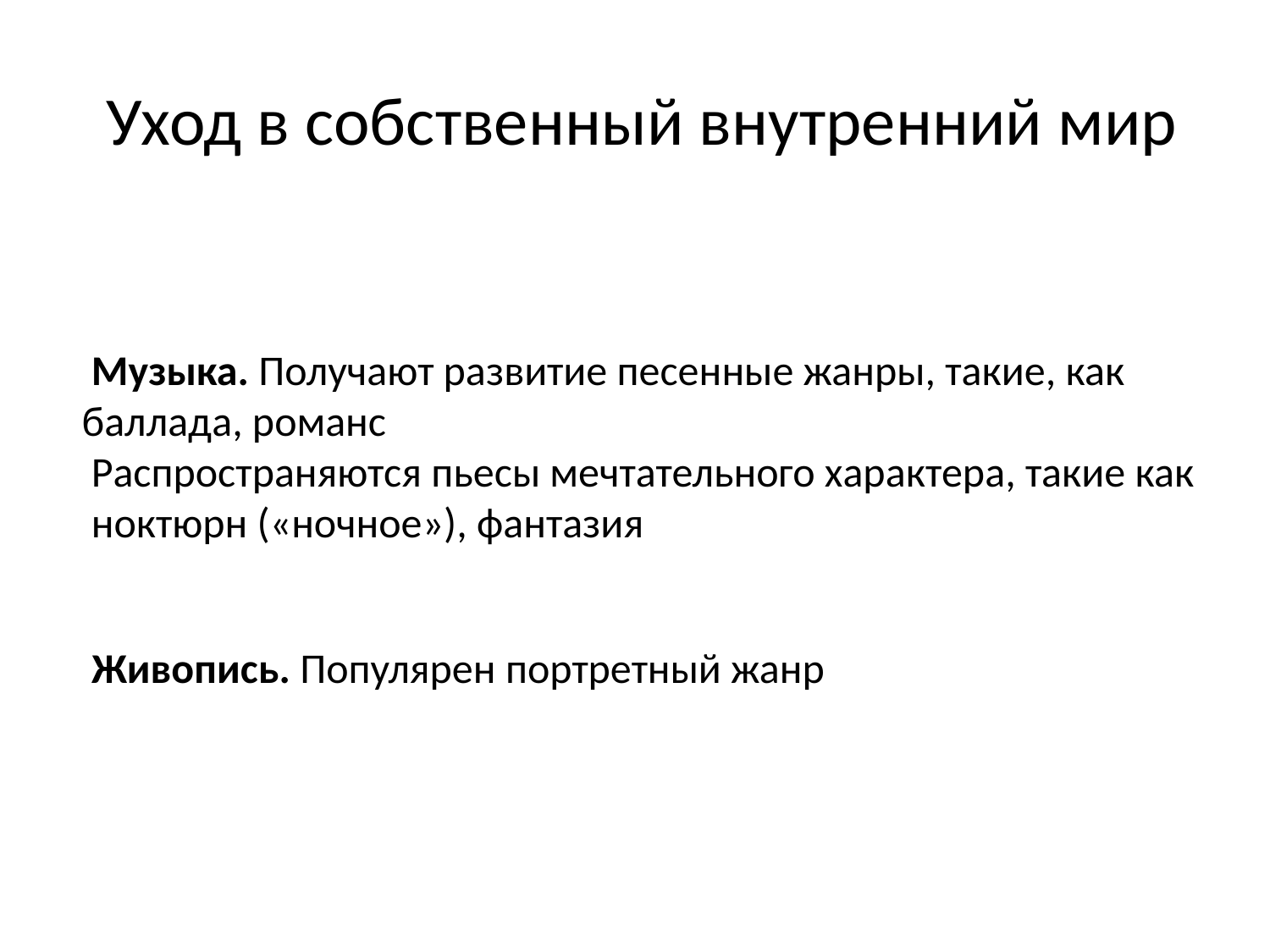

# Уход в собственный внутренний мир
 Музыка. Получают развитие песенные жанры, такие, как баллада, романс
 Распространяются пьесы мечтательного характера, такие как  ноктюрн («ночное»), фантазия
Живопись. Популярен портретный жанр